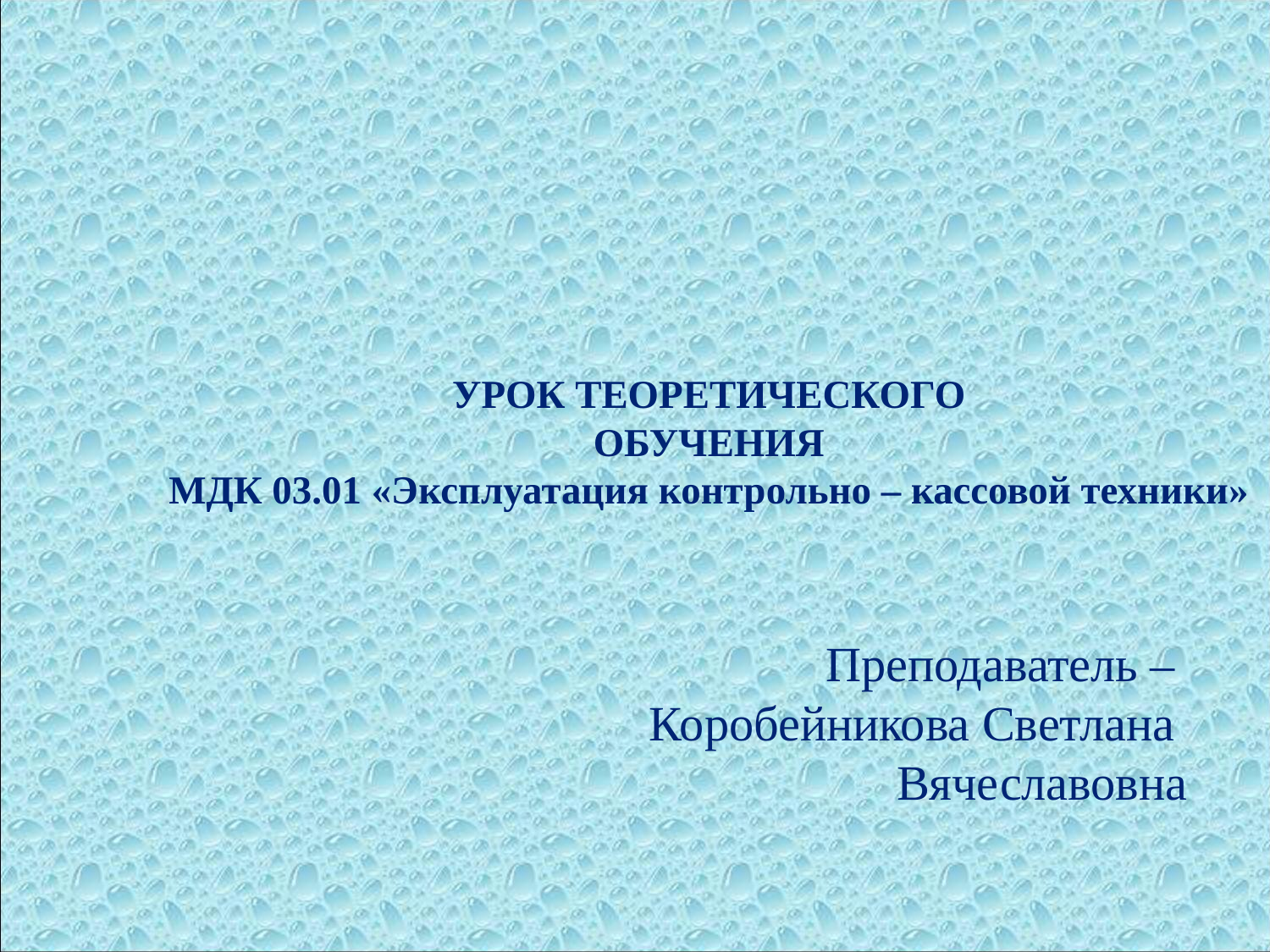

УРОК ТЕОРЕТИЧЕСКОГО
ОБУЧЕНИЯ
МДК 03.01 «Эксплуатация контрольно – кассовой техники»
Преподаватель –
Коробейникова Светлана
Вячеславовна